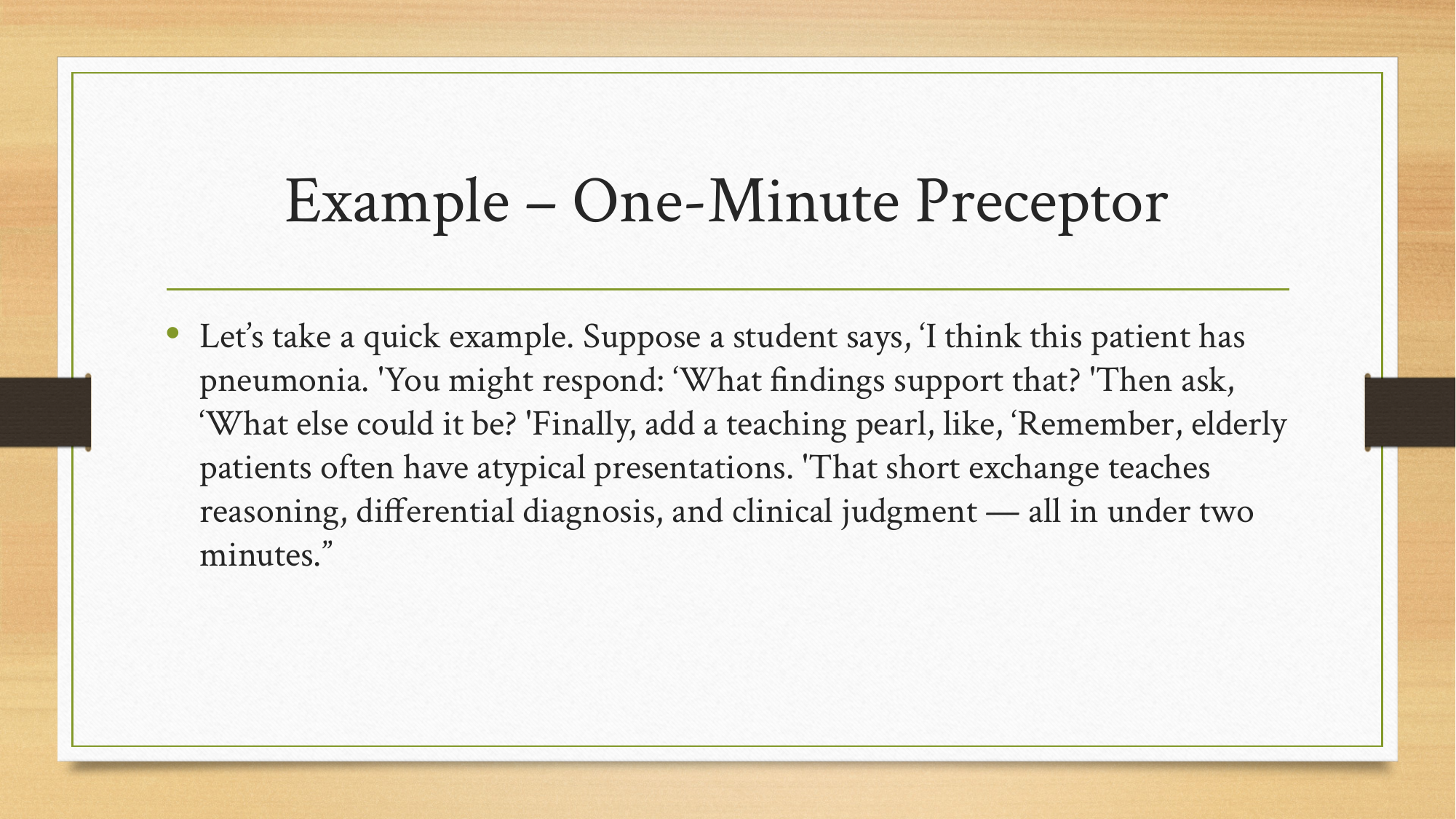

# Example – One-Minute Preceptor
Let’s take a quick example. Suppose a student says, ‘I think this patient has pneumonia. 'You might respond: ‘What findings support that? 'Then ask, ‘What else could it be? 'Finally, add a teaching pearl, like, ‘Remember, elderly patients often have atypical presentations. 'That short exchange teaches reasoning, differential diagnosis, and clinical judgment — all in under two minutes.”